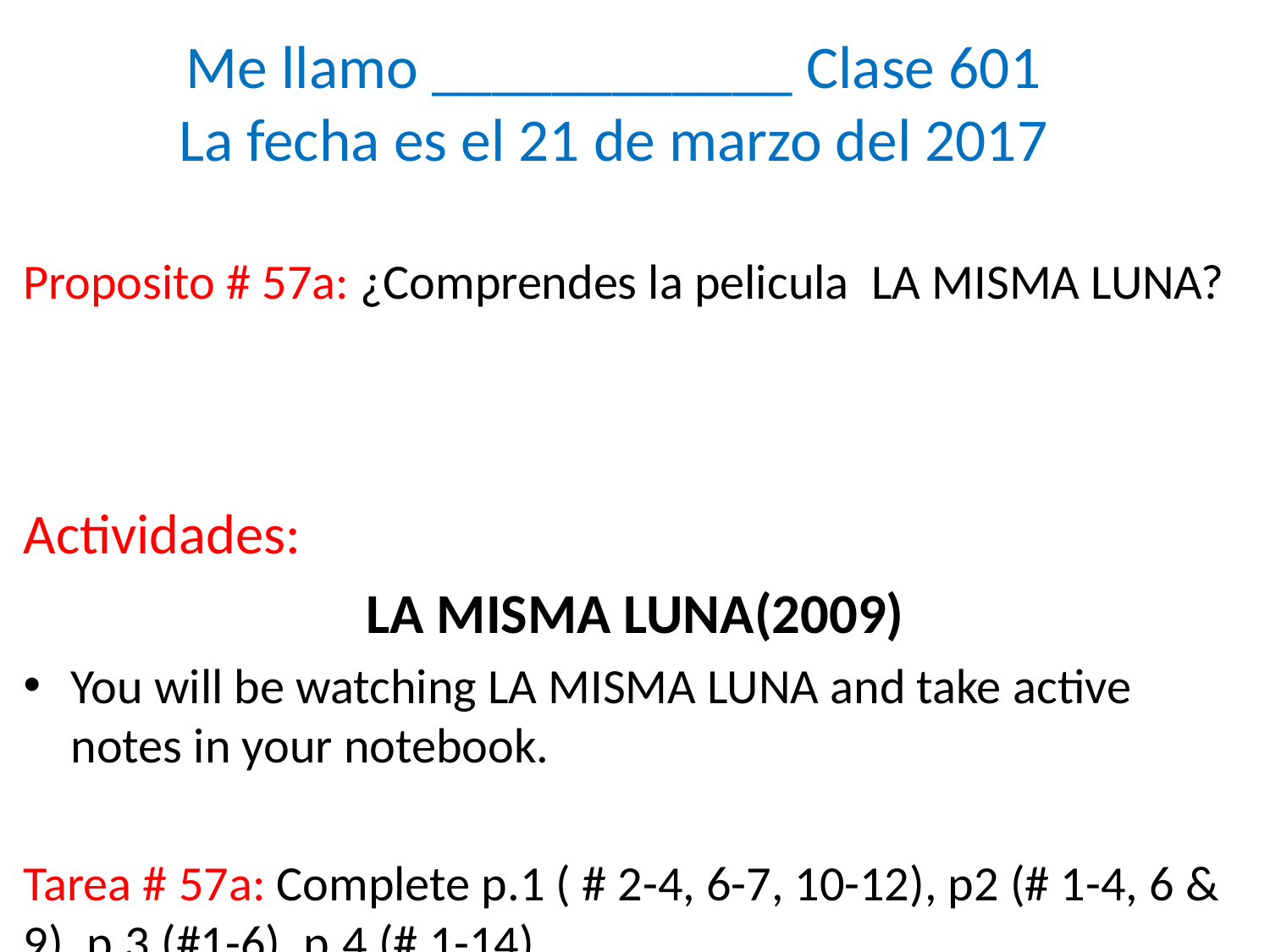

# Me llamo ____________ Clase 601 La fecha es el 21 de marzo del 2017
Proposito # 57a: ¿Comprendes la pelicula  LA MISMA LUNA?
Actividades:
LA MISMA LUNA(2009)
You will be watching LA MISMA LUNA and take active notes in your notebook.

Tarea # 57a: Complete p.1 ( # 2-4, 6-7, 10-12), p2 (# 1-4, 6 & 9), p.3 (#1-6), p.4 (# 1-14)